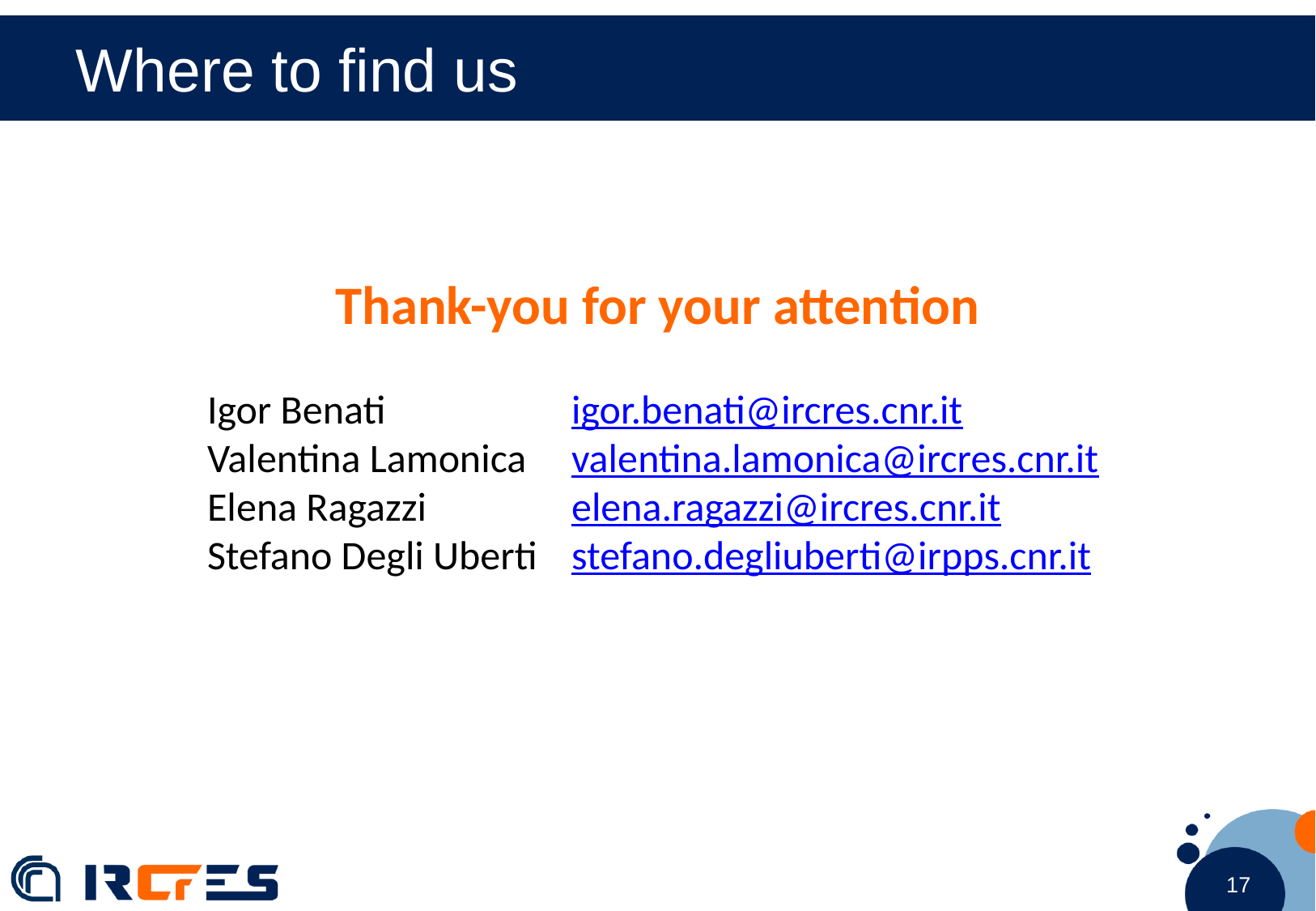

Where to find us
Thank-you for your attention

Igor Benati 		igor.benati@ircres.cnr.it
Valentina Lamonica	valentina.lamonica@ircres.cnr.it
Elena Ragazzi 		elena.ragazzi@ircres.cnr.it
Stefano Degli Uberti	stefano.degliuberti@irpps.cnr.it